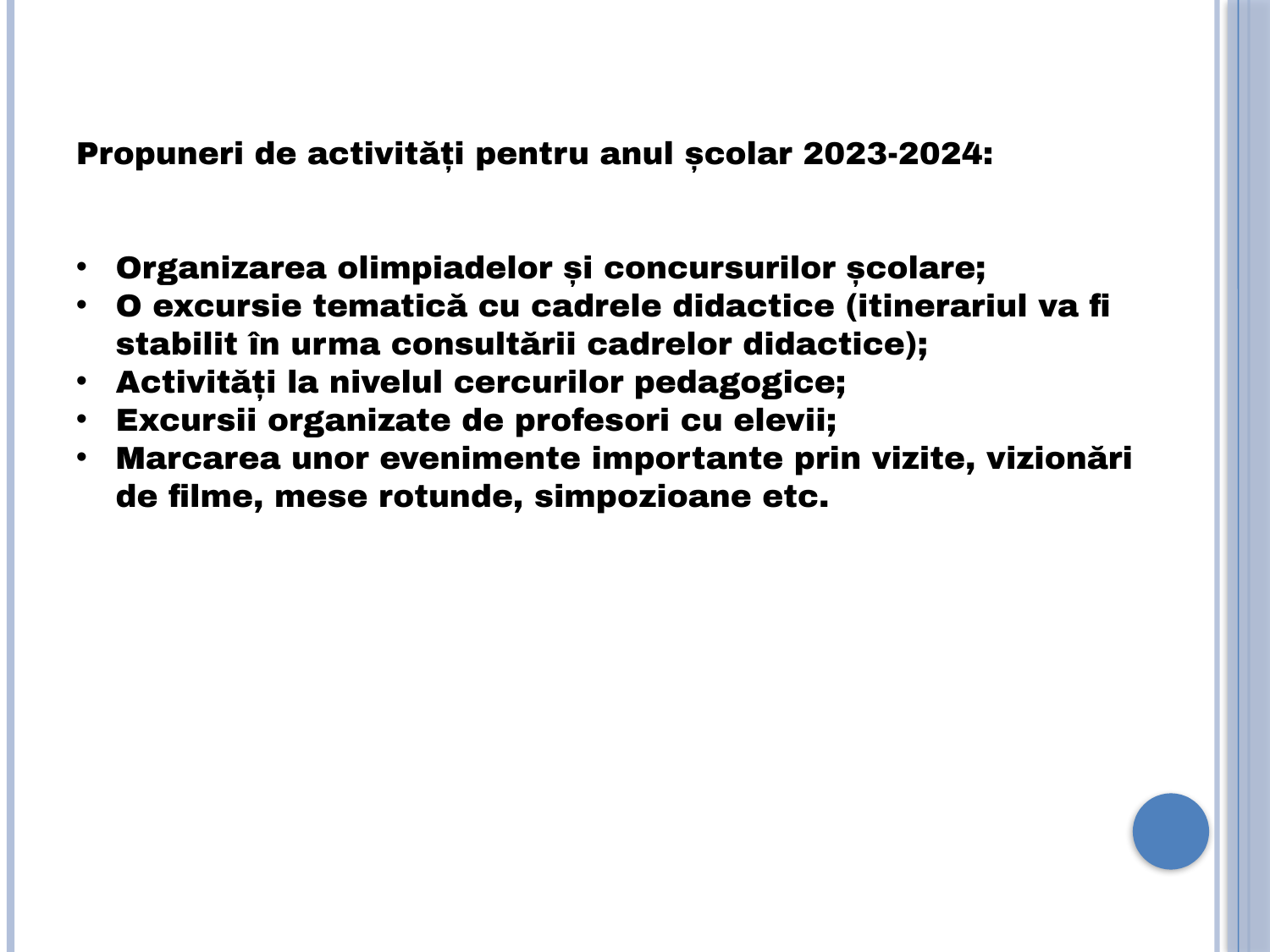

Propuneri de activități pentru anul școlar 2023-2024:

Organizarea olimpiadelor și concursurilor școlare;
O excursie tematică cu cadrele didactice (itinerariul va fi stabilit în urma consultării cadrelor didactice);
Activități la nivelul cercurilor pedagogice;
Excursii organizate de profesori cu elevii;
Marcarea unor evenimente importante prin vizite, vizionări de filme, mese rotunde, simpozioane etc.